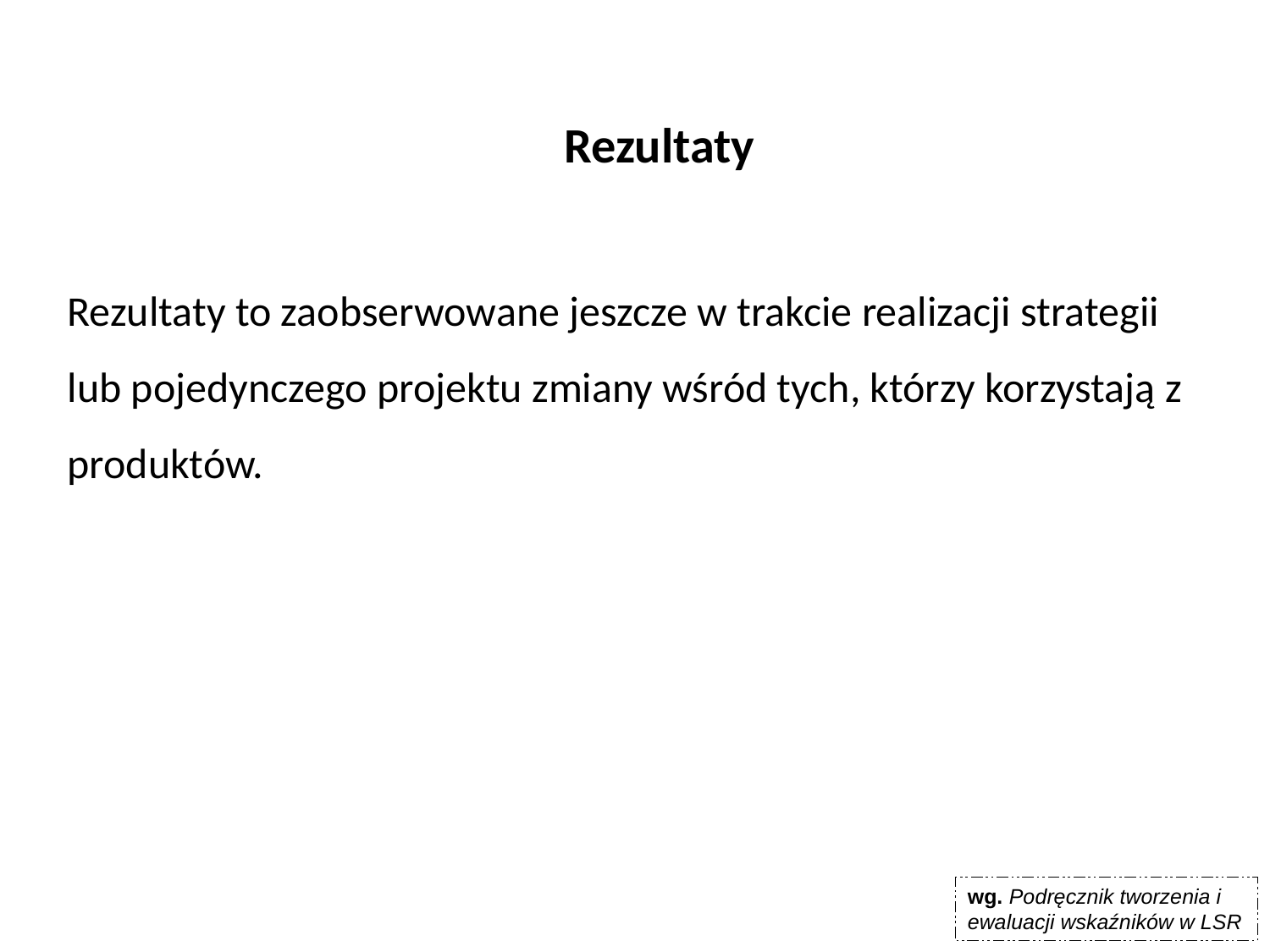

Rezultaty
Rezultaty to zaobserwowane jeszcze w trakcie realizacji strategii lub pojedynczego projektu zmiany wśród tych, którzy korzystają z produktów.

wg. Podręcznik tworzenia i ewaluacji wskaźników w LSR